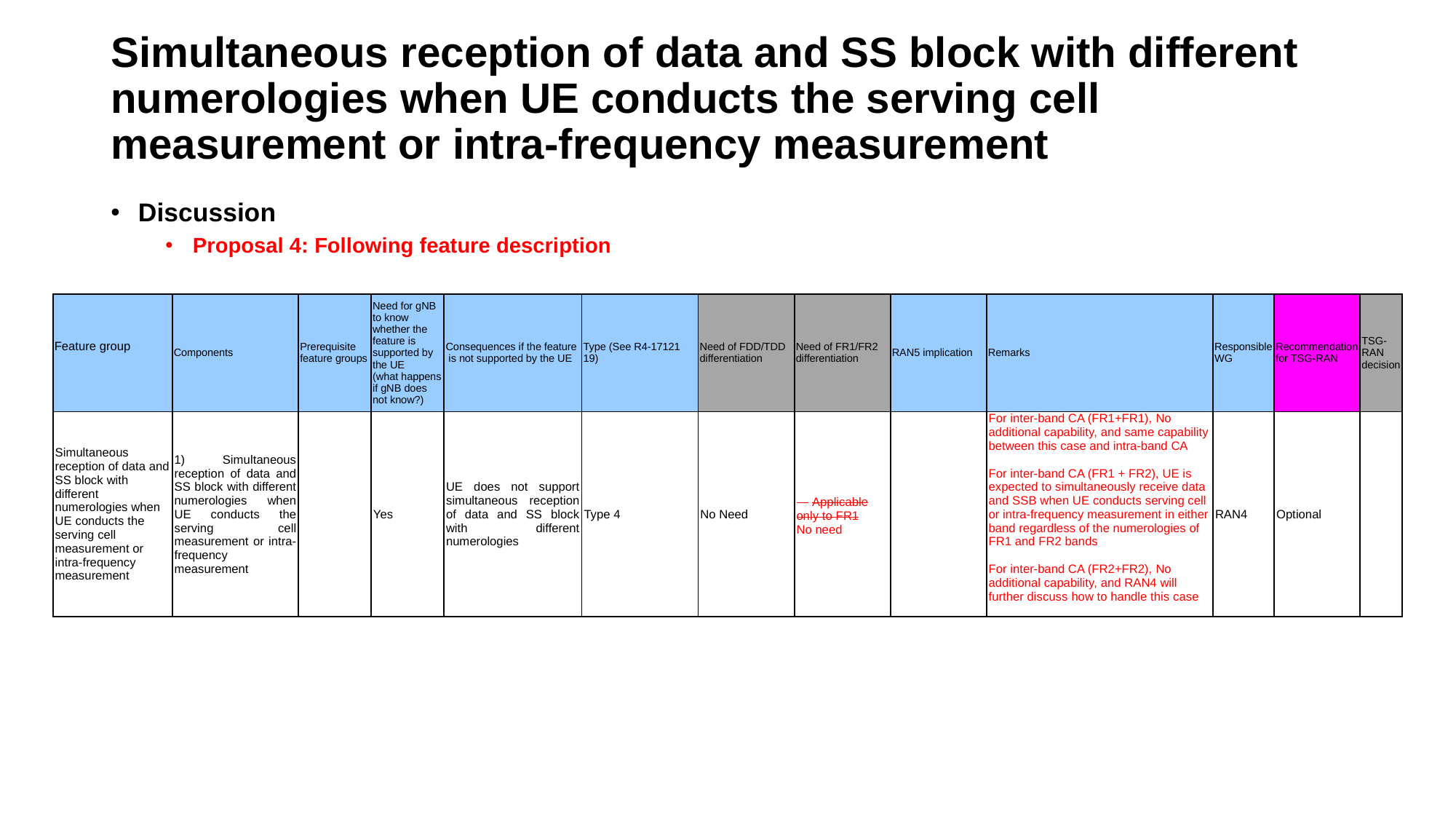

# Simultaneous reception of data and SS block with different numerologies when UE conducts the serving cell measurement or intra-frequency measurement
Discussion
Proposal 4: Following feature description
| Feature group | Components | Prerequisite feature groups | Need for gNB to know whether the feature is supported by the UE (what happens if gNB does not know?) | Consequences if the feature is not supported by the UE | Type (See R4-17121 19) | Need of FDD/TDD differentiation | Need of FR1/FR2 differentiation | RAN5 implication | Remarks | Responsible WG | Recommendation for TSG-RAN | TSG-RAN decision |
| --- | --- | --- | --- | --- | --- | --- | --- | --- | --- | --- | --- | --- |
| Simultaneous reception of data and SS block with different numerologies when UE conducts the serving cell measurement or intra-frequency measurement | 1) Simultaneous reception of data and SS block with different numerologies when UE conducts the serving cell measurement or intra-frequency measurement |  | Yes | UE does not support simultaneous reception of data and SS block with different numerologies | Type 4 | No Need | Applicable only to FR1 No need |  | For inter-band CA (FR1+FR1), No additional capability, and same capability between this case and intra-band CA For inter-band CA (FR1 + FR2), UE is expected to simultaneously receive data and SSB when UE conducts serving cell or intra-frequency measurement in either band regardless of the numerologies of FR1 and FR2 bands For inter-band CA (FR2+FR2), No additional capability, and RAN4 will further discuss how to handle this case | RAN4 | Optional |  |